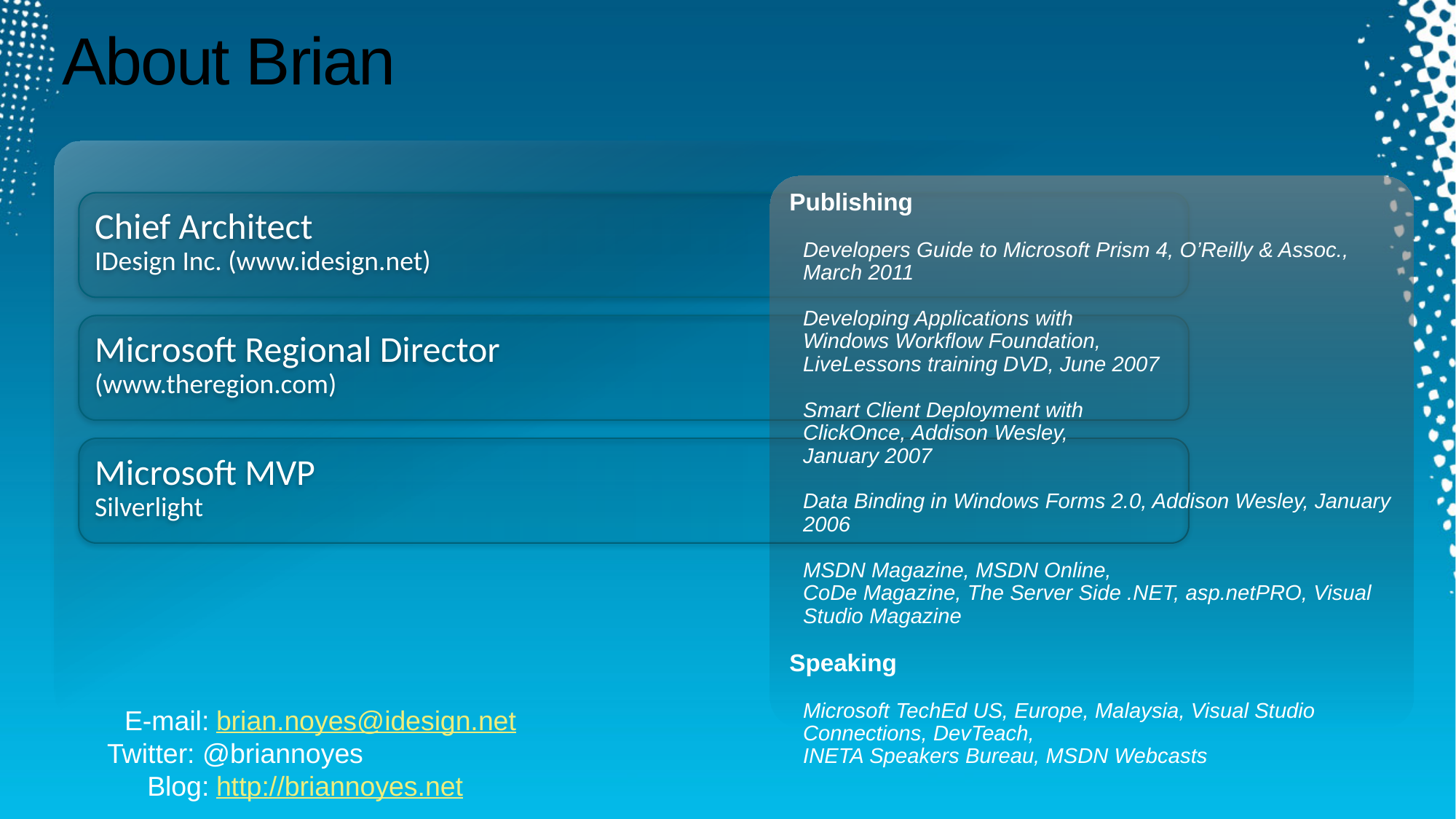

# About Brian

Publishing

Developers Guide to Microsoft Prism 4, O’Reilly & Assoc., March 2011

Developing Applications with
Windows Workflow Foundation,
LiveLessons training DVD, June 2007

Smart Client Deployment with
ClickOnce, Addison Wesley,
January 2007

Data Binding in Windows Forms 2.0, Addison Wesley, January 2006

MSDN Magazine, MSDN Online,
CoDe Magazine, The Server Side .NET, asp.netPRO, Visual Studio Magazine

Speaking

Microsoft TechEd US, Europe, Malaysia, Visual Studio Connections, DevTeach,
INETA Speakers Bureau, MSDN Webcasts

Chief Architect
IDesign Inc. (www.idesign.net)
Microsoft Regional Director
(www.theregion.com)
Microsoft MVP
Silverlight
	E-mail:	brian.noyes@idesign.net
Twitter: @briannoyes
	Blog:	http://briannoyes.net